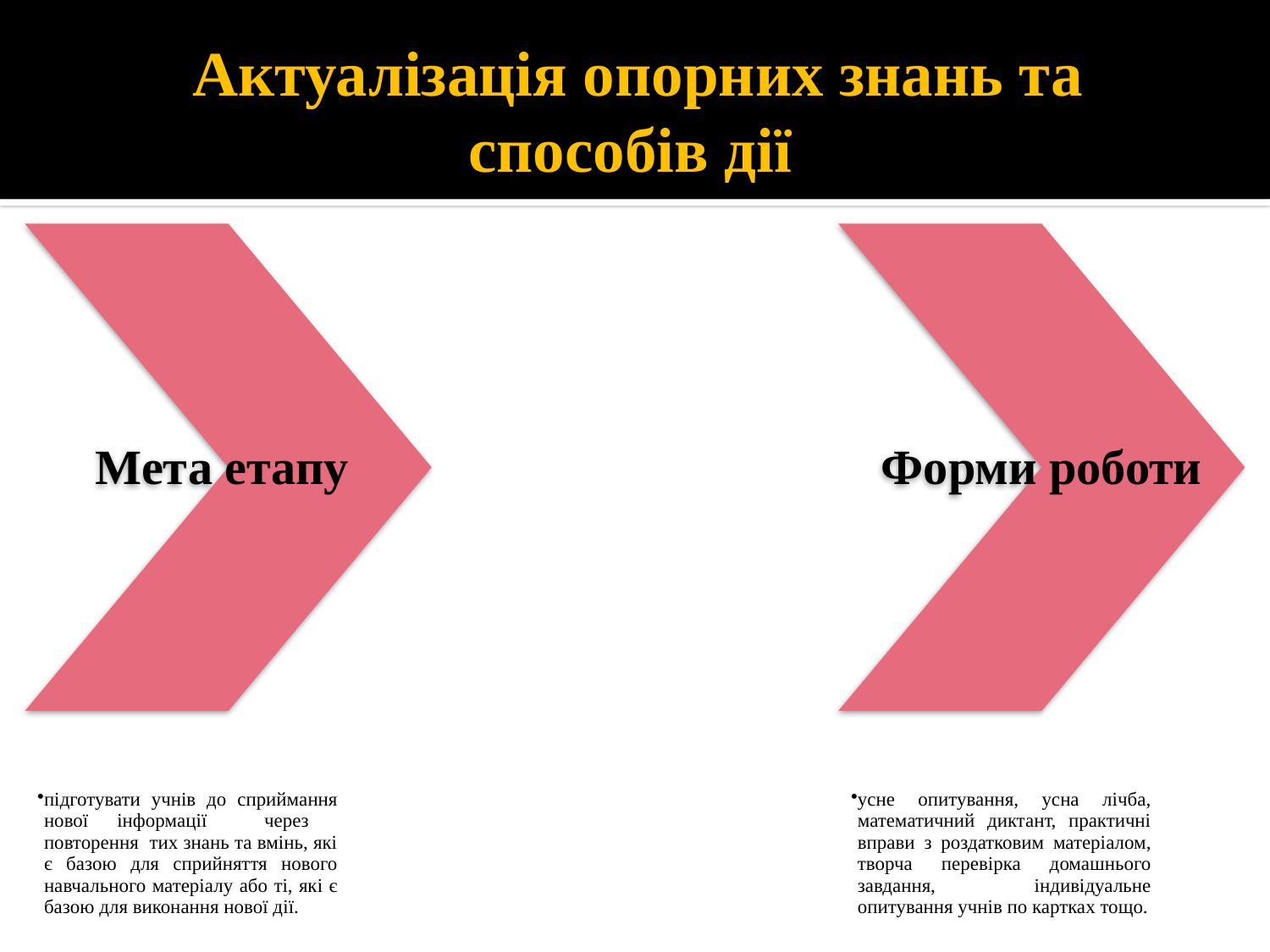

# Актуалізація опорних знань та способів дії
Мета етапу
підготувати учнів до сприймання нової інформації  через  повторення  тих знань та вмінь, які є базою для сприйняття нового навчального матеріалу або ті, які є базою для виконання нової дії.
Форми роботи
усне опитування, усна лічба, математичний диктант, практичні вправи з роздатковим матеріалом, творча перевірка домашнього завдання, індивідуальне опитування учнів по картках тощо.